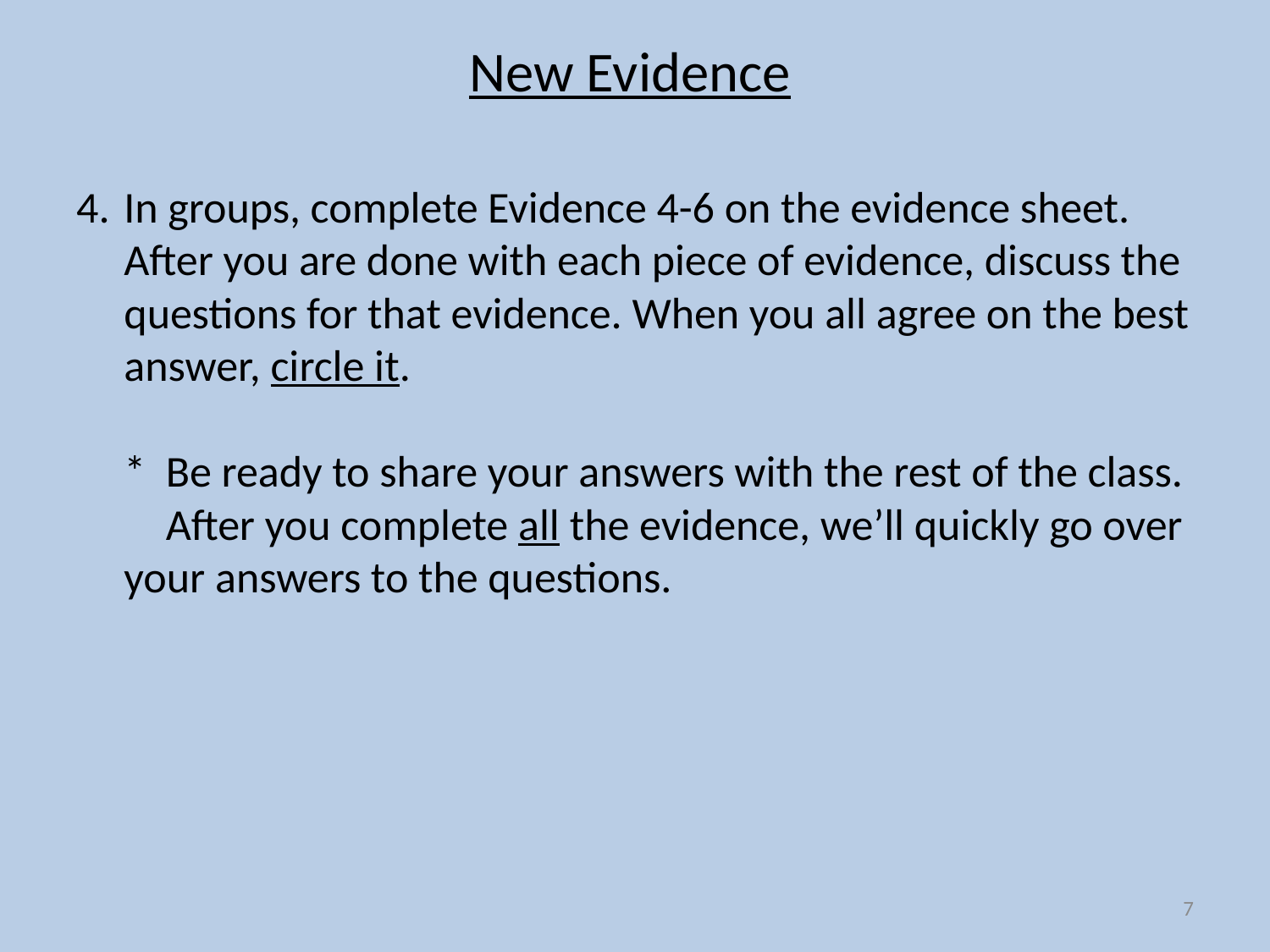

New Evidence
In groups, complete Evidence 4-6 on the evidence sheet.  After you are done with each piece of evidence, discuss the questions for that evidence. When you all agree on the best answer, circle it.

	*  Be ready to share your answers with the rest of the class.
         After you complete all the evidence, we’ll quickly go over your answers to the questions.

7